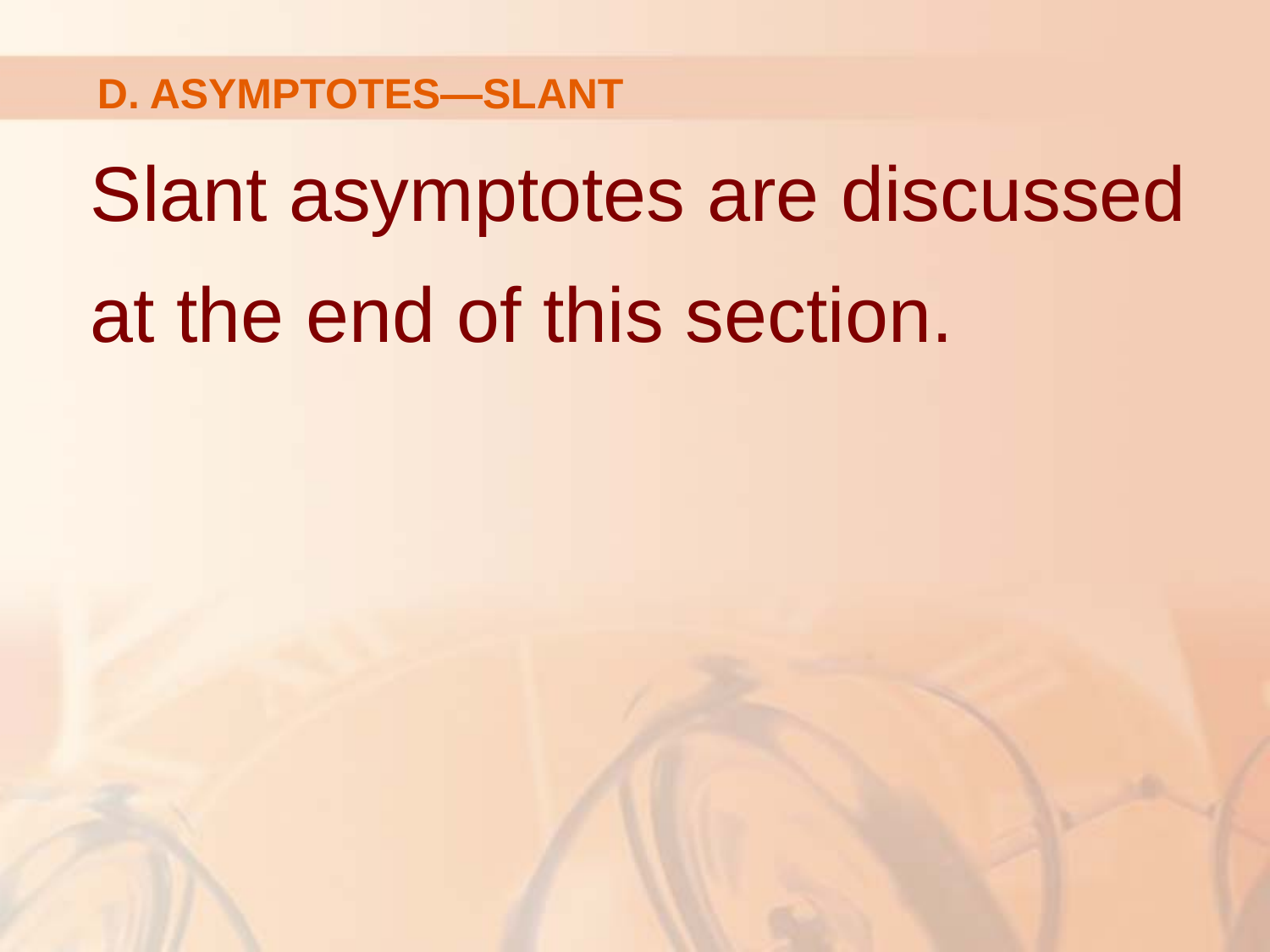

# D. ASYMPTOTES—SLANT
Slant asymptotes are discussed at the end of this section.